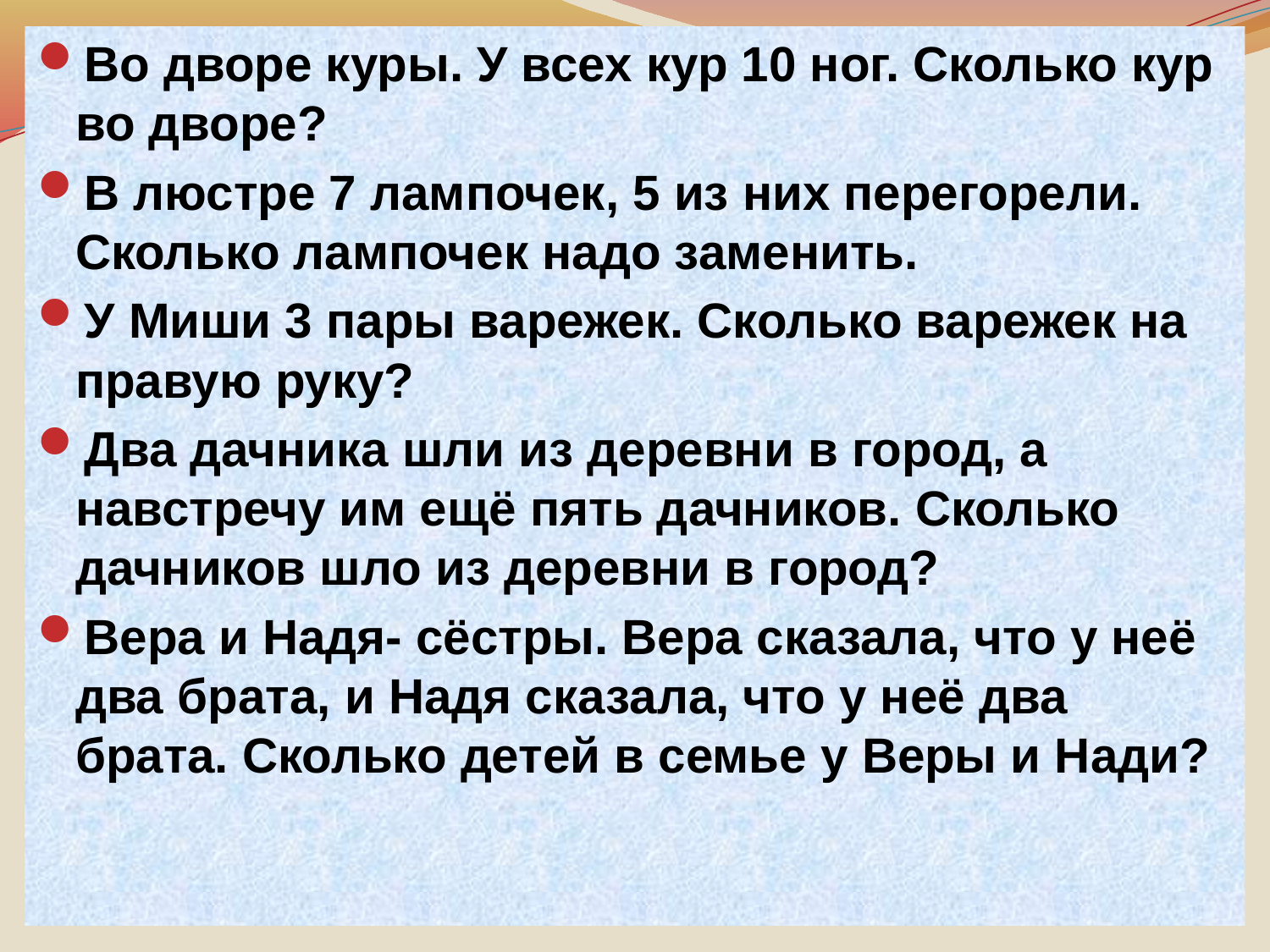

Во дворе куры. У всех кур 10 ног. Сколько кур во дворе?
В люстре 7 лампочек, 5 из них перегорели. Сколько лампочек надо заменить.
У Миши 3 пары варежек. Сколько варежек на правую руку?
Два дачника шли из деревни в город, а навстречу им ещё пять дачников. Сколько дачников шло из деревни в город?
Вера и Надя- сёстры. Вера сказала, что у неё два брата, и Надя сказала, что у неё два брата. Сколько детей в семье у Веры и Нади?
#